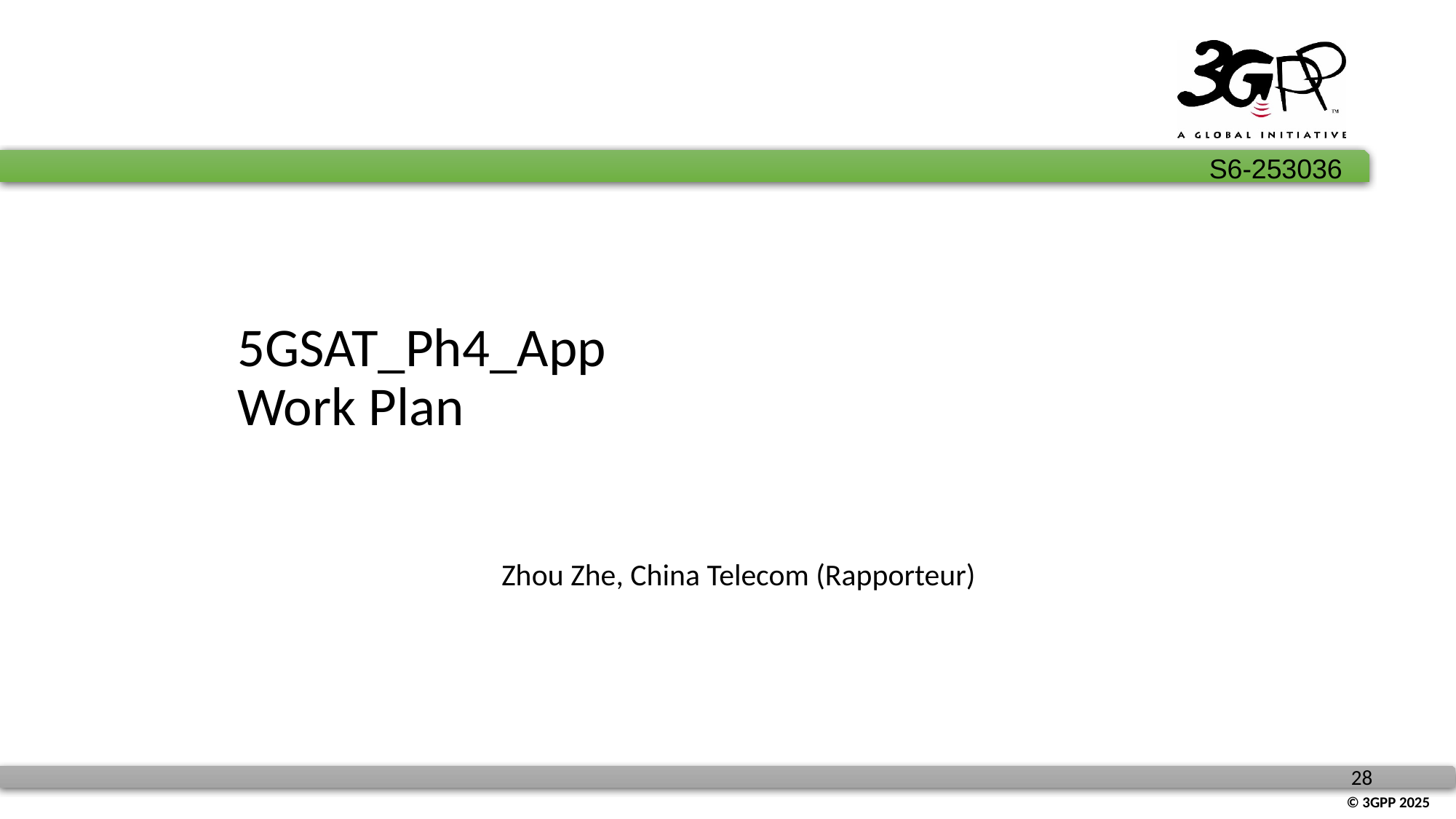

# 5GSAT_Ph4_App Work Plan
Zhou Zhe, China Telecom (Rapporteur)